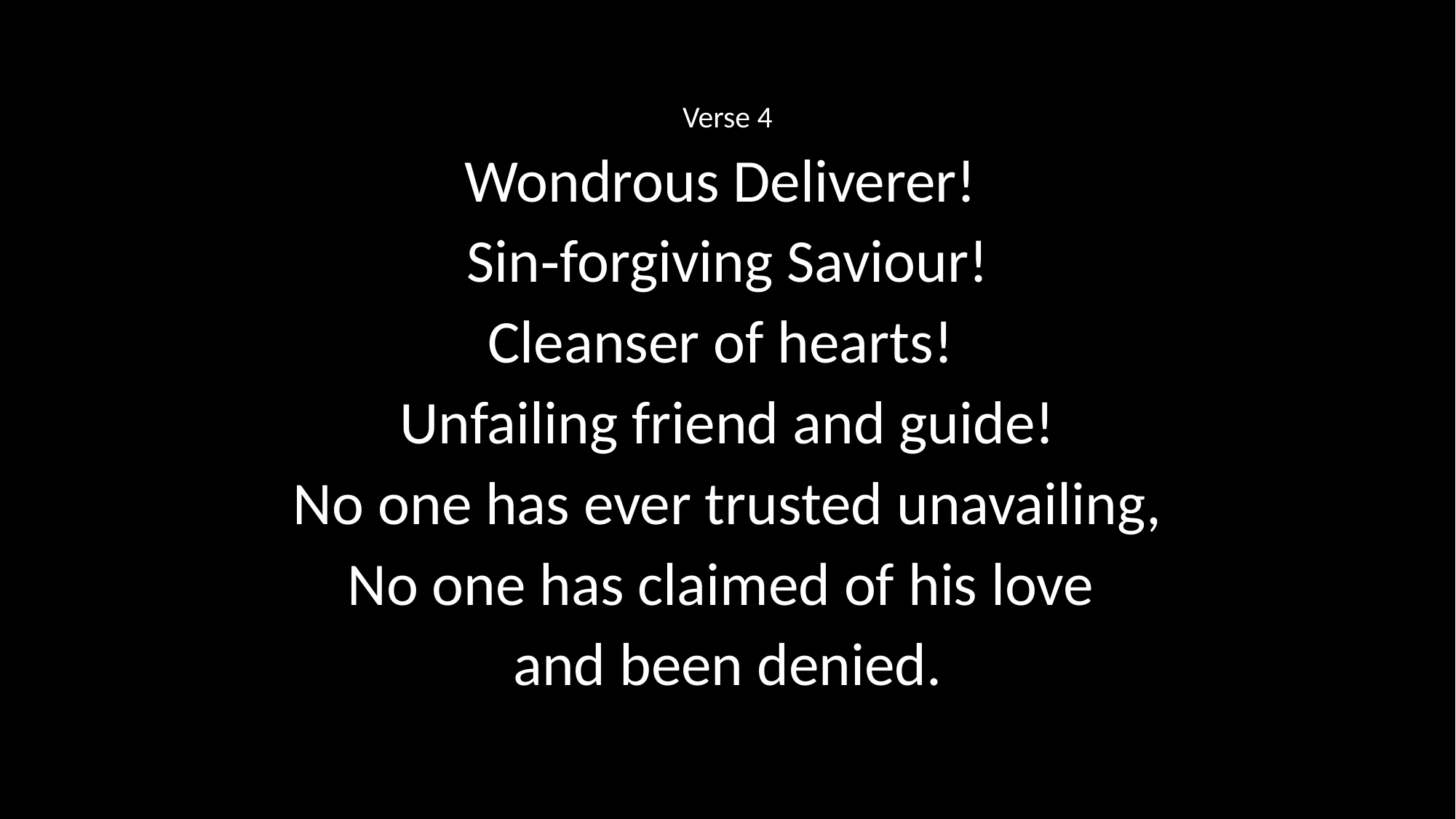

Verse 4
Wondrous Deliverer!
Sin‑forgiving Saviour!
Cleanser of hearts!
Unfailing friend and guide!
No one has ever trusted unavailing,
No one has claimed of his love
and been denied.